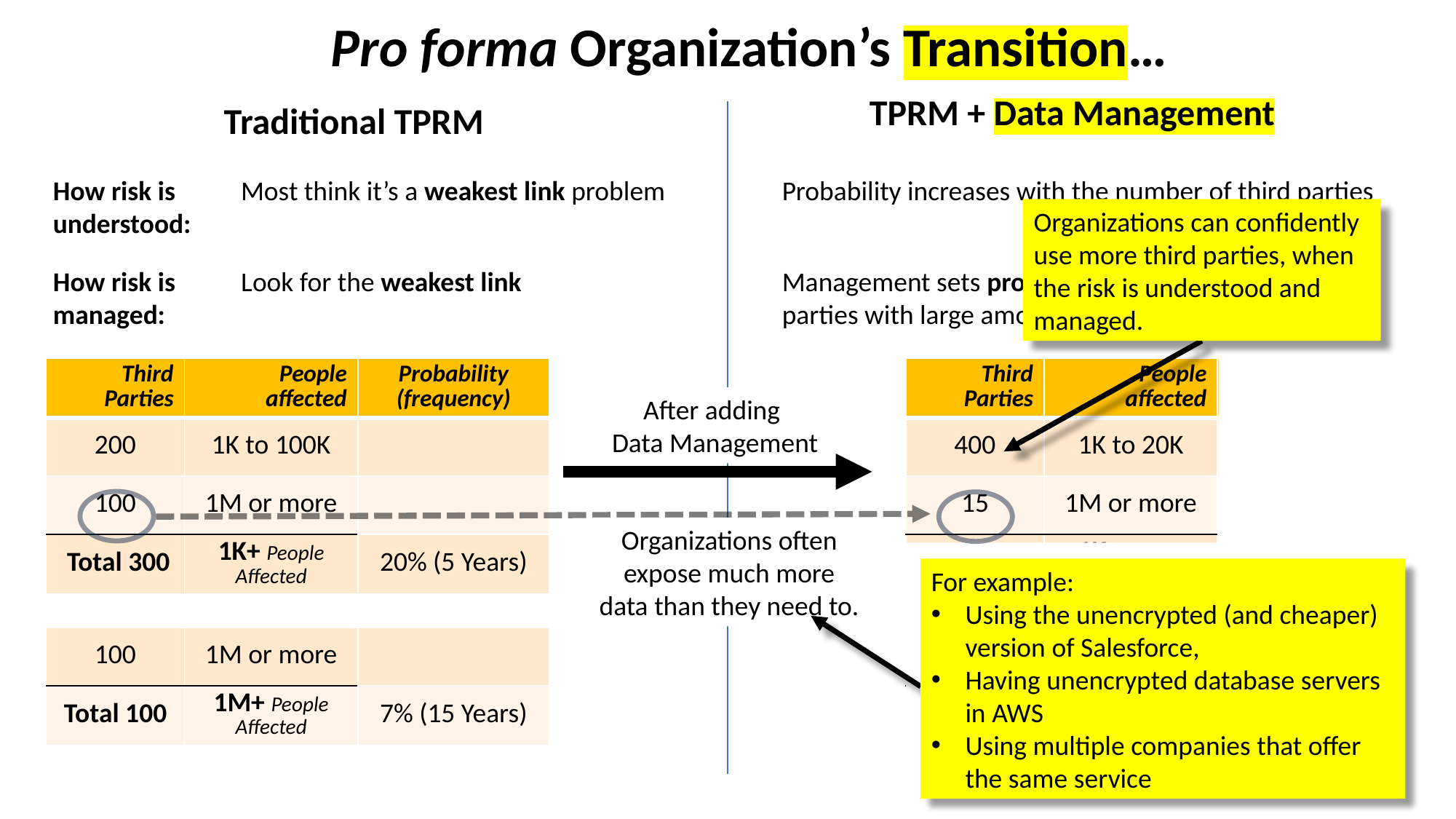

Pro forma Organization’s Transition…
TPRM + Data Management
Traditional TPRM
Probability increases with the number of third parties
How risk is understood:
Most think it’s a weakest link problem
Organizations can confidently use more third parties, when the risk is understood and managed.
How risk is managed:
Look for the weakest link
Management sets probability thresholds, limit third parties with large amount of data

| Third Parties | People affected | Probability (frequency) |
| --- | --- | --- |
| 200 | 1K to 100K |  |
| 100 | 1M or more |  |
| Total 300 | 1K+ People Affected | 20% (5 Years) |
|  |  |  |
| 100 | 1M or more |  |
| Total 100 | 1M+ People Affected | 7% (15 Years) |
| Third Parties | People affected | Probability (frequency) |
| --- | --- | --- |
| 400 | 1K to 20K |  |
| 15 | 1M or more |  |
| Total 415 | 1K+ People Affected | 27% (4 Years) |
|  |  |  |
| 15 | 1M or more |  |
| Total 100 | 1M+ People Affected | 1% (100 Years) |
After adding
Data Management

Organizations often expose much more data than they need to.

For example:
Using the unencrypted (and cheaper) version of Salesforce,
Having unencrypted database servers in AWS
Using multiple companies that offer the same service